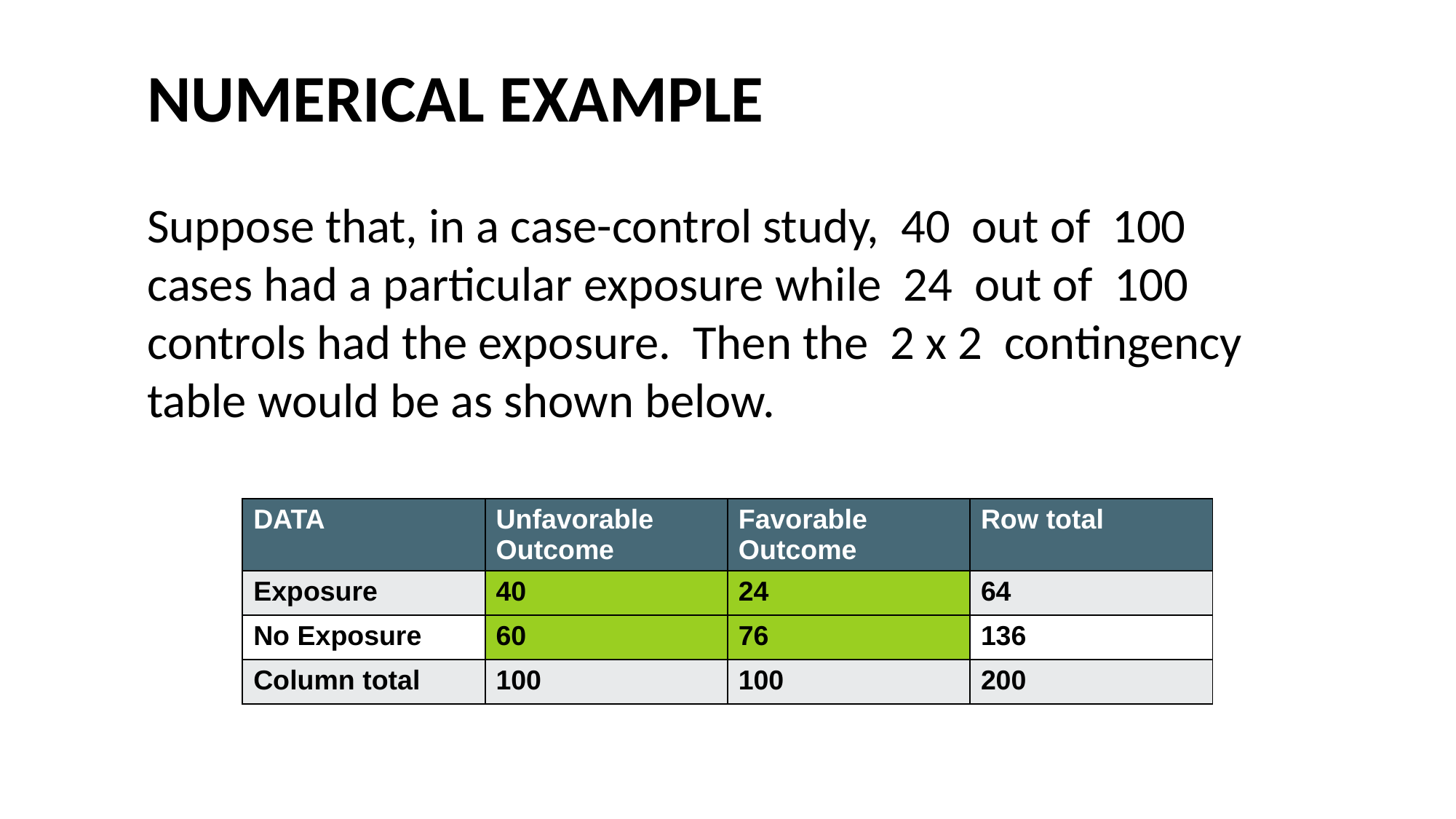

#
NUMERICAL EXAMPLE

Suppose that, in a case-control study,  40  out of  100  cases had a particular exposure while  24  out of  100  controls had the exposure.  Then the  2 x 2  contingency table would be as shown below.

| DATA | Unfavorable Outcome | Favorable Outcome | Row total |
| --- | --- | --- | --- |
| Exposure | 40 | 24 | 64 |
| No Exposure | 60 | 76 | 136 |
| Column total | 100 | 100 | 200 |